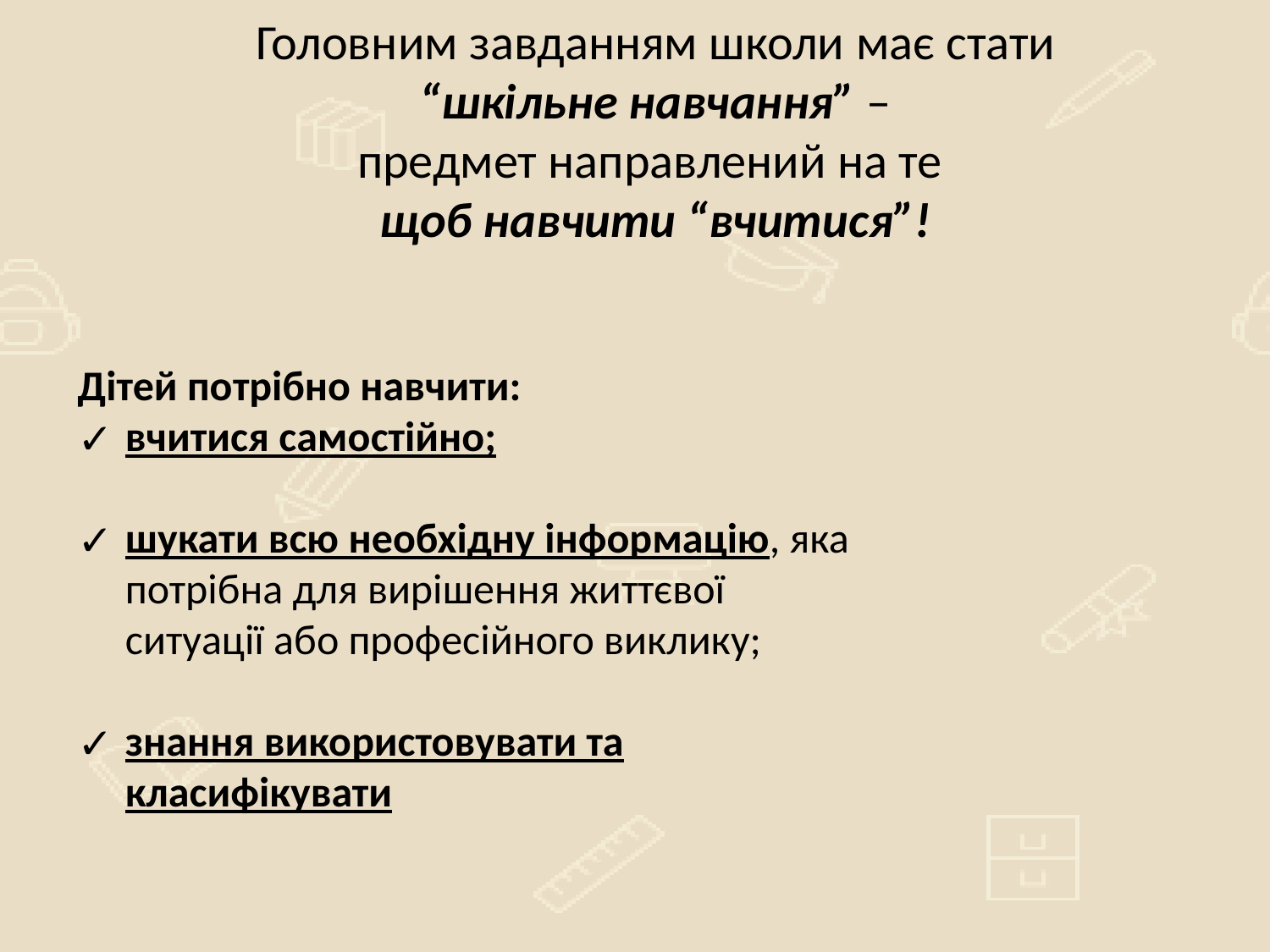

Головним завданням школи має стати
 “шкільне навчання” –
предмет направлений на те
щоб навчити “вчитися”!

Дітей по­трібно навчити:
вчитися самостійно;

шукати всю необхідну інформацію, яка потрібна для вирішення життєвої ситуації або професійного виклику;

знання використовувати та класифікувати